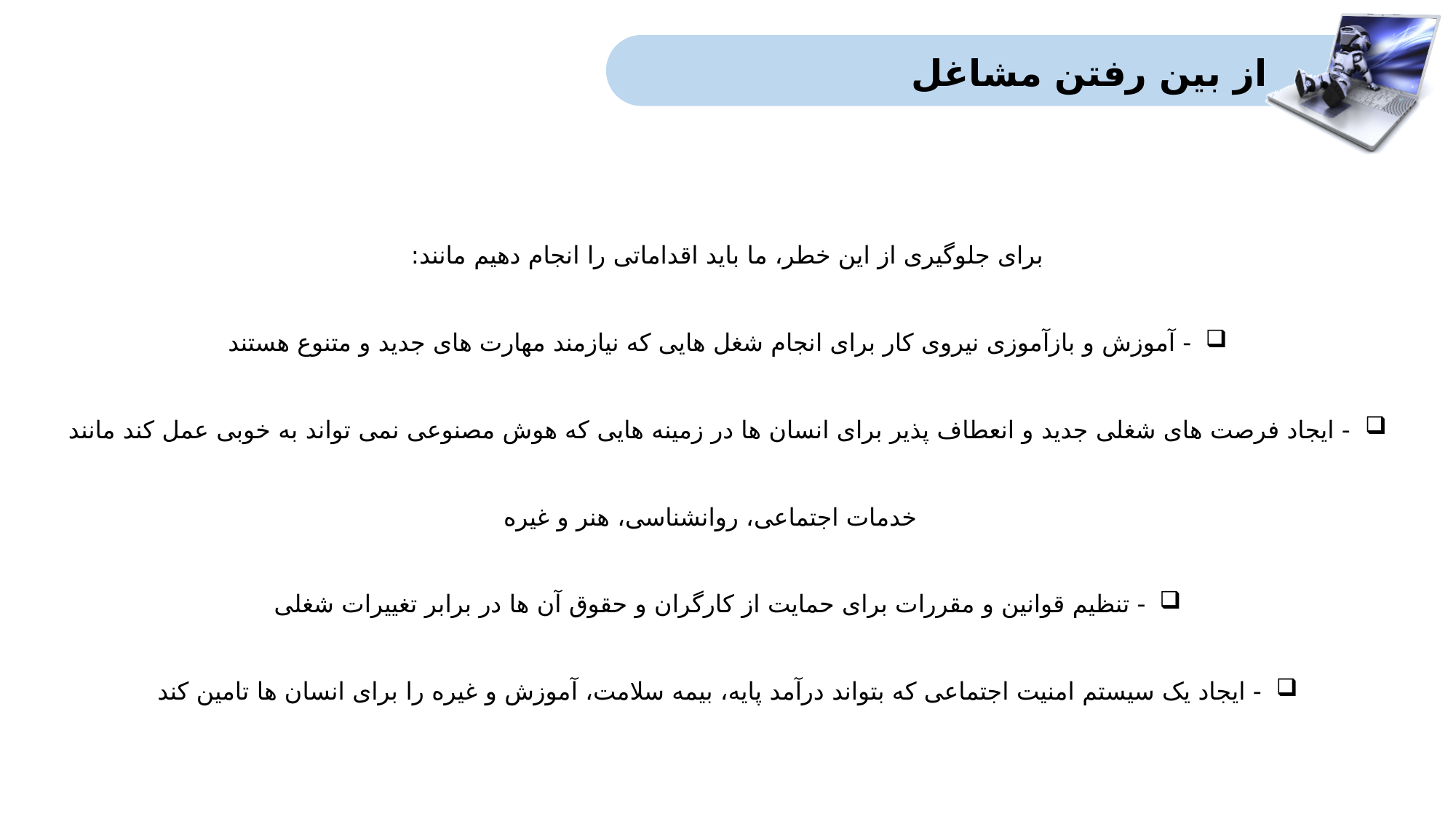

از بین رفتن مشاغل
برای جلوگیری از این خطر، ما باید اقداماتی را انجام دهیم مانند:
- آموزش و بازآموزی نیروی کار برای انجام شغل هایی که نیازمند مهارت های جدید و متنوع هستند
- ایجاد فرصت های شغلی جدید و انعطاف پذیر برای انسان ها در زمینه هایی که هوش مصنوعی نمی تواند به خوبی عمل کند مانند خدمات اجتماعی، روانشناسی، هنر و غیره
- تنظیم قوانین و مقررات برای حمایت از کارگران و حقوق آن ها در برابر تغییرات شغلی
- ایجاد یک سیستم امنیت اجتماعی که بتواند درآمد پایه، بیمه سلامت، آموزش و غیره را برای انسان ها تامین کند